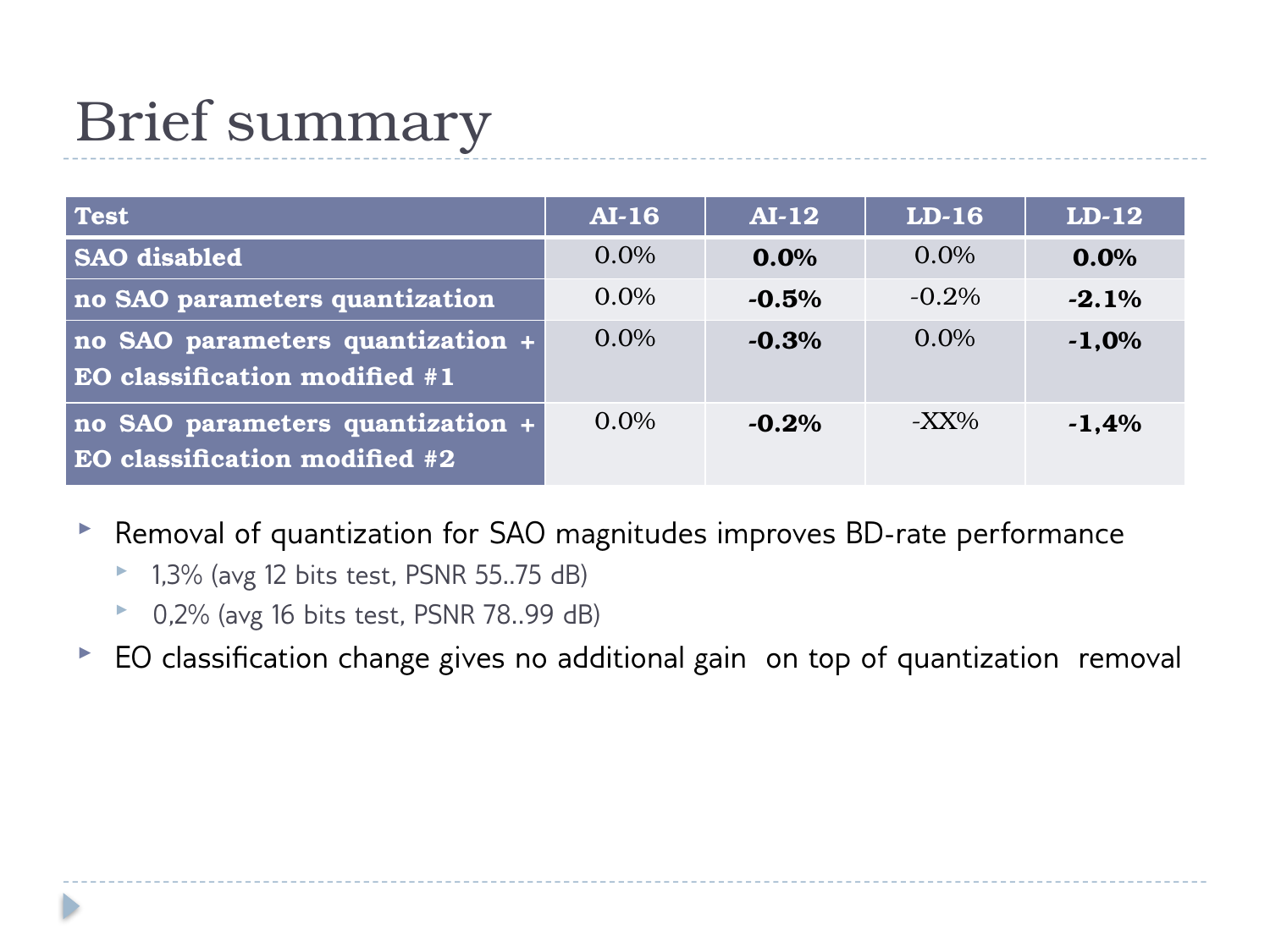

# Brief summary
| Test | AI-16 | AI-12 | LD-16 | LD-12 |
| --- | --- | --- | --- | --- |
| SAO disabled | 0.0% | 0.0% | 0.0% | 0.0% |
| no SAO parameters quantization | 0.0% | -0.5% | -0.2% | -2.1% |
| no SAO parameters quantization + EO classification modified #1 | 0.0% | -0.3% | 0.0% | -1,0% |
| no SAO parameters quantization + EO classification modified #2 | 0.0% | -0.2% | -XX% | -1,4% |
Removal of quantization for SAO magnitudes improves BD-rate performance
1,3% (avg 12 bits test, PSNR 55..75 dB)
0,2% (avg 16 bits test, PSNR 78..99 dB)
EO classification change gives no additional gain  on top of quantization  removal